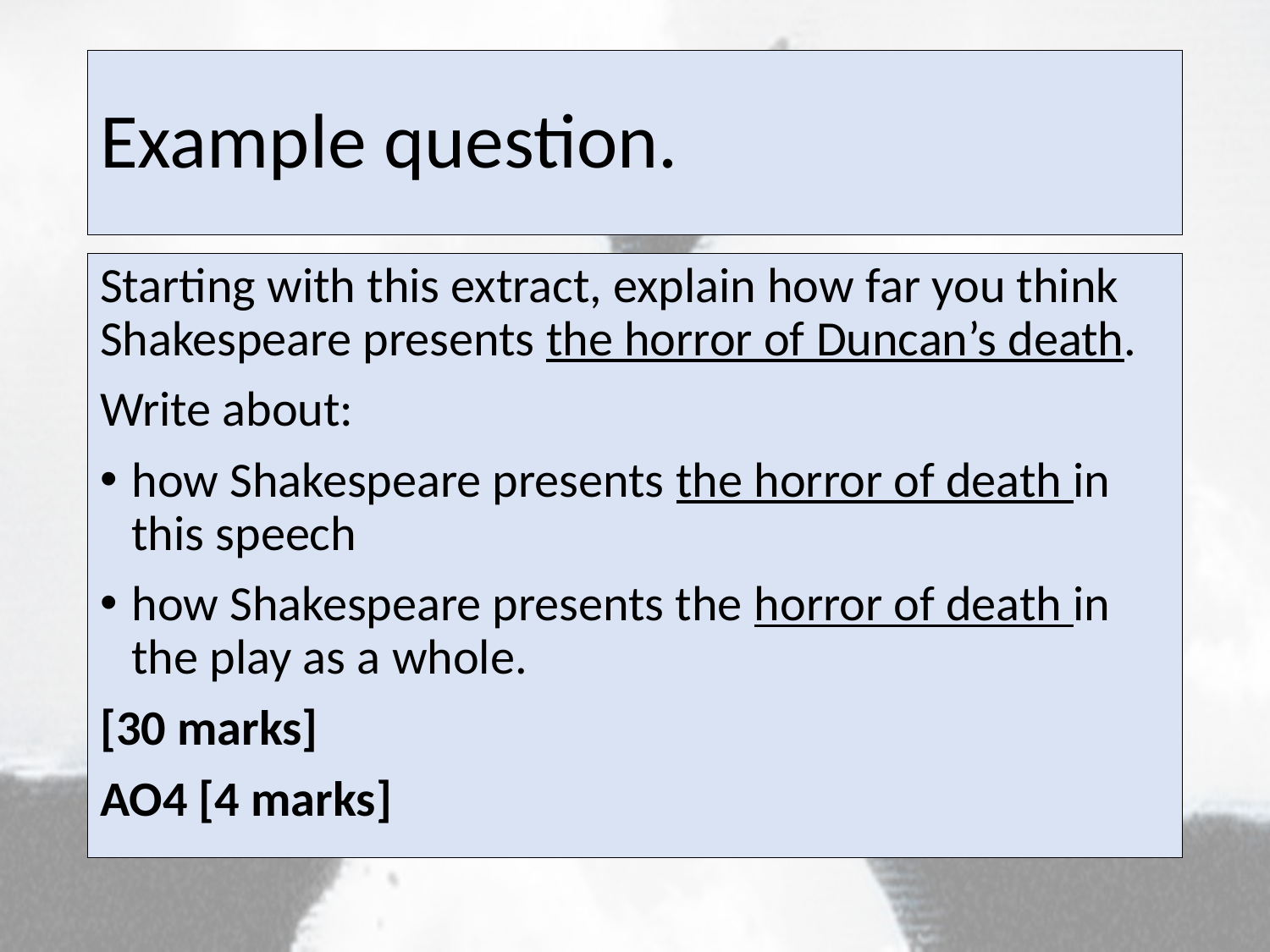

# Example question.
Starting with this extract, explain how far you think Shakespeare presents the horror of Duncan’s death.
Write about:
how Shakespeare presents the horror of death in this speech
how Shakespeare presents the horror of death in the play as a whole.
[30 marks]
AO4 [4 marks]